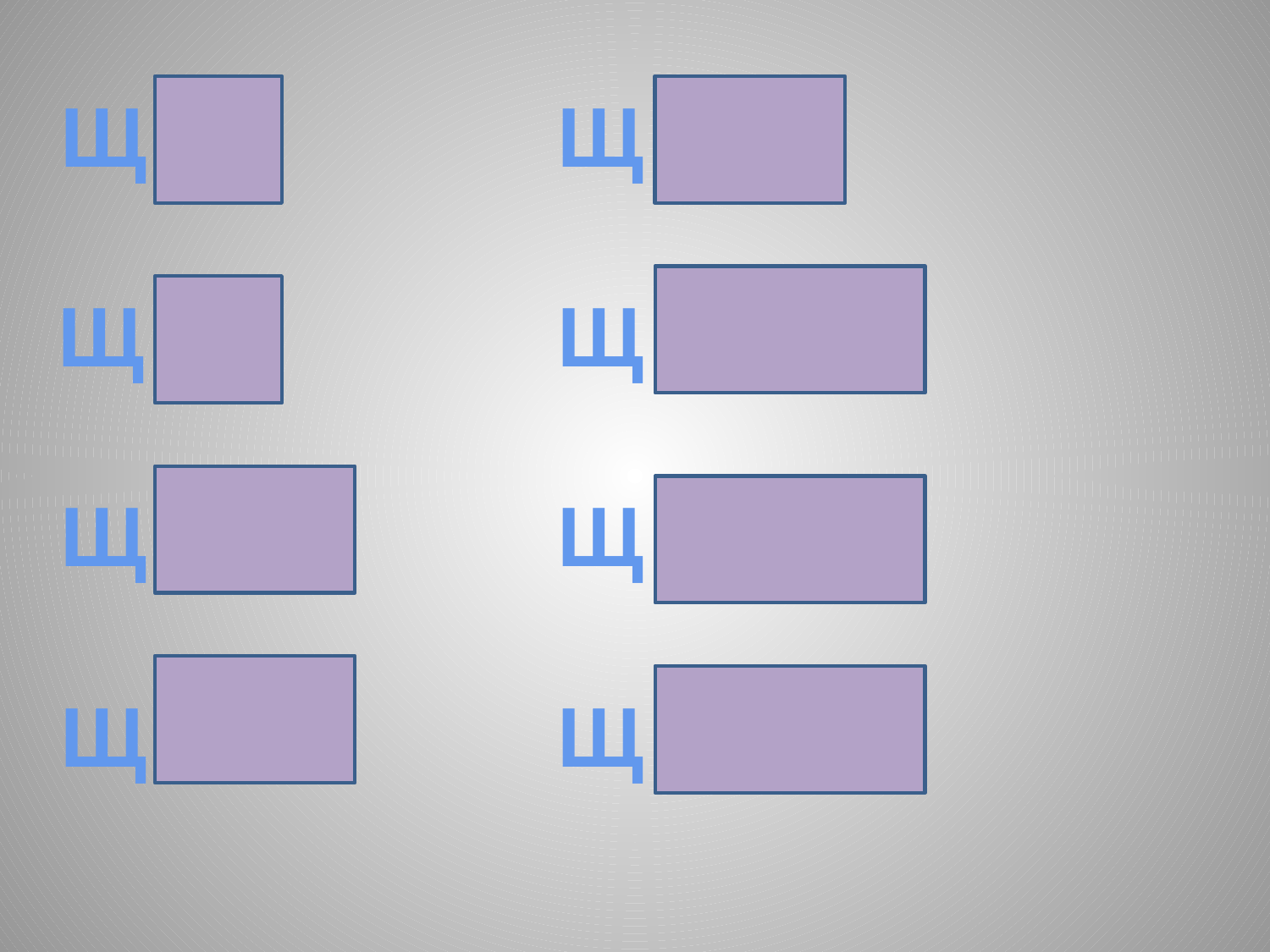

Щ
и

Щ
ель

Щ
ит

Щ
епка

Щ
ука
Щ
енок

Щ
ека
Щ
ётка